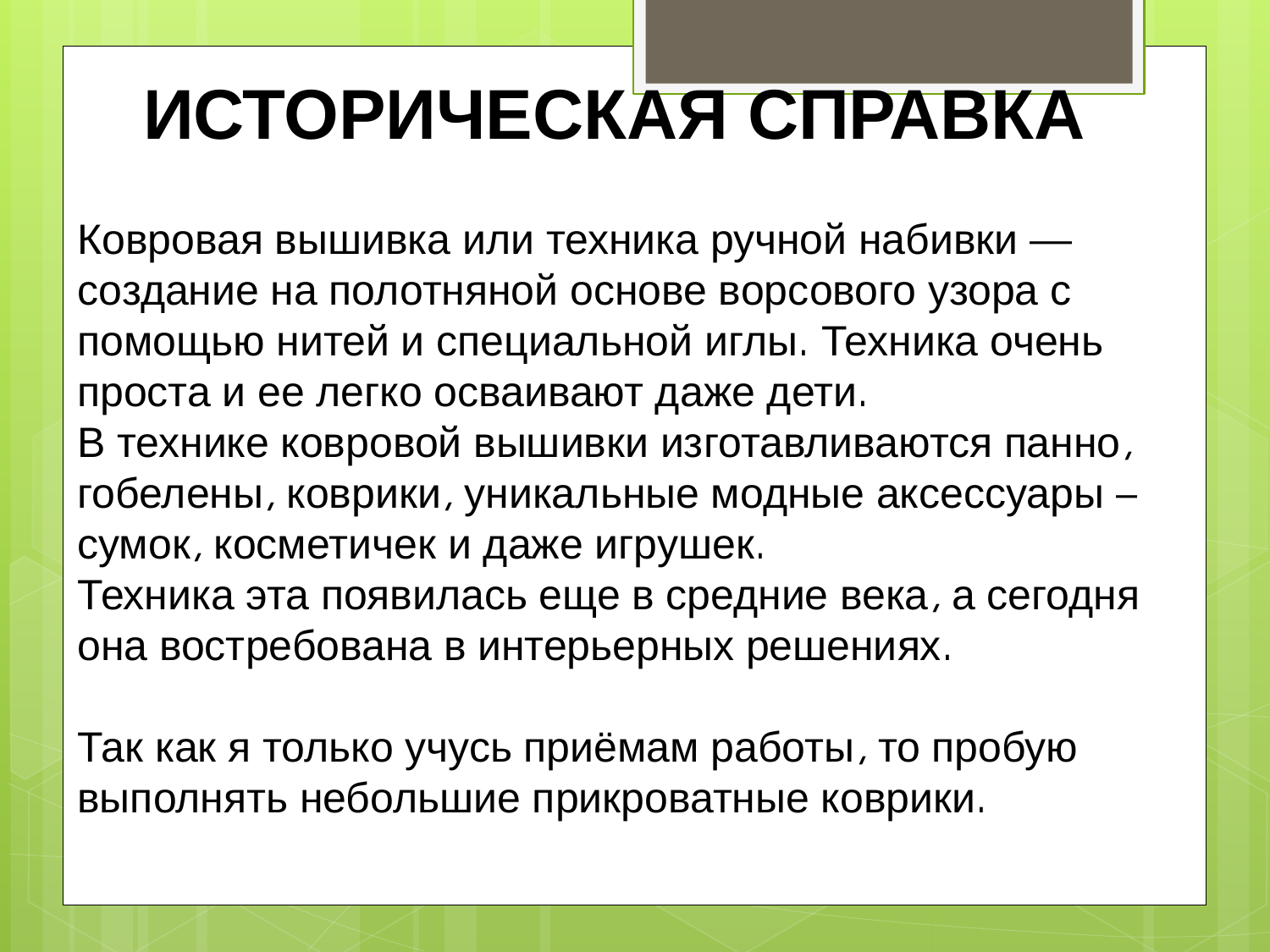

# ИСТОРИЧЕСКАЯ СПРАВКА
Ковровая вышивка или техника ручной набивки — создание на полотняной основе ворсового узора с помощью нитей и специальной иглы. Техника очень проста и ее легко осваивают даже дети.
В технике ковровой вышивки изготавливаются панно, гобелены, коврики, уникальные модные аксессуары – сумок, косметичек и даже игрушек.
Техника эта появилась еще в средние века, а сегодня она востребована в интерьерных решениях.

Так как я только учусь приёмам работы, то пробую выполнять небольшие прикроватные коврики.